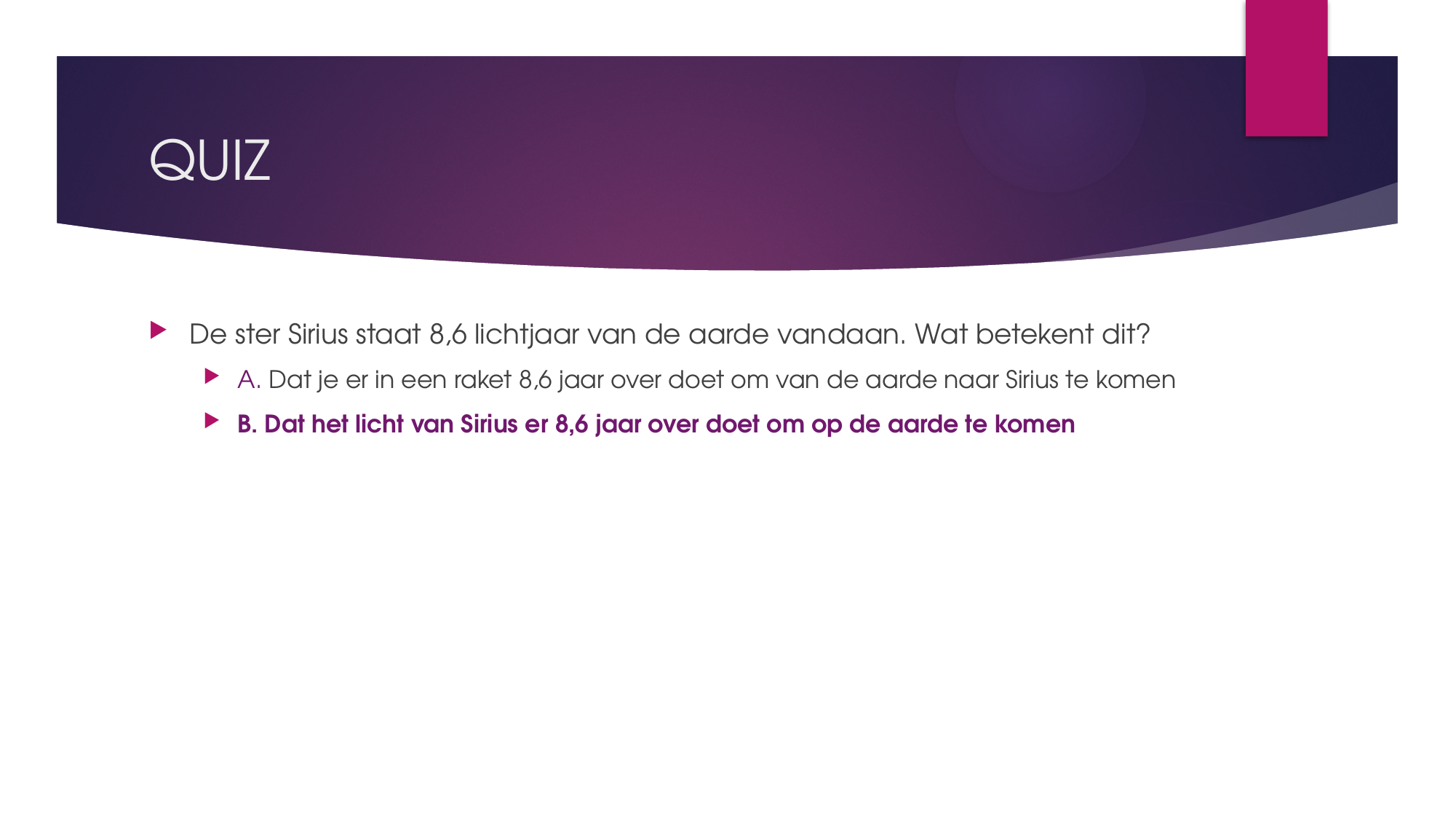

# QUIZ
De ster Sirius staat 8,6 lichtjaar van de aarde vandaan. Wat betekent dit?
A. Dat je er in een raket 8,6 jaar over doet om van de aarde naar Sirius te komen
B. Dat het licht van Sirius er 8,6 jaar over doet om op de aarde te komen